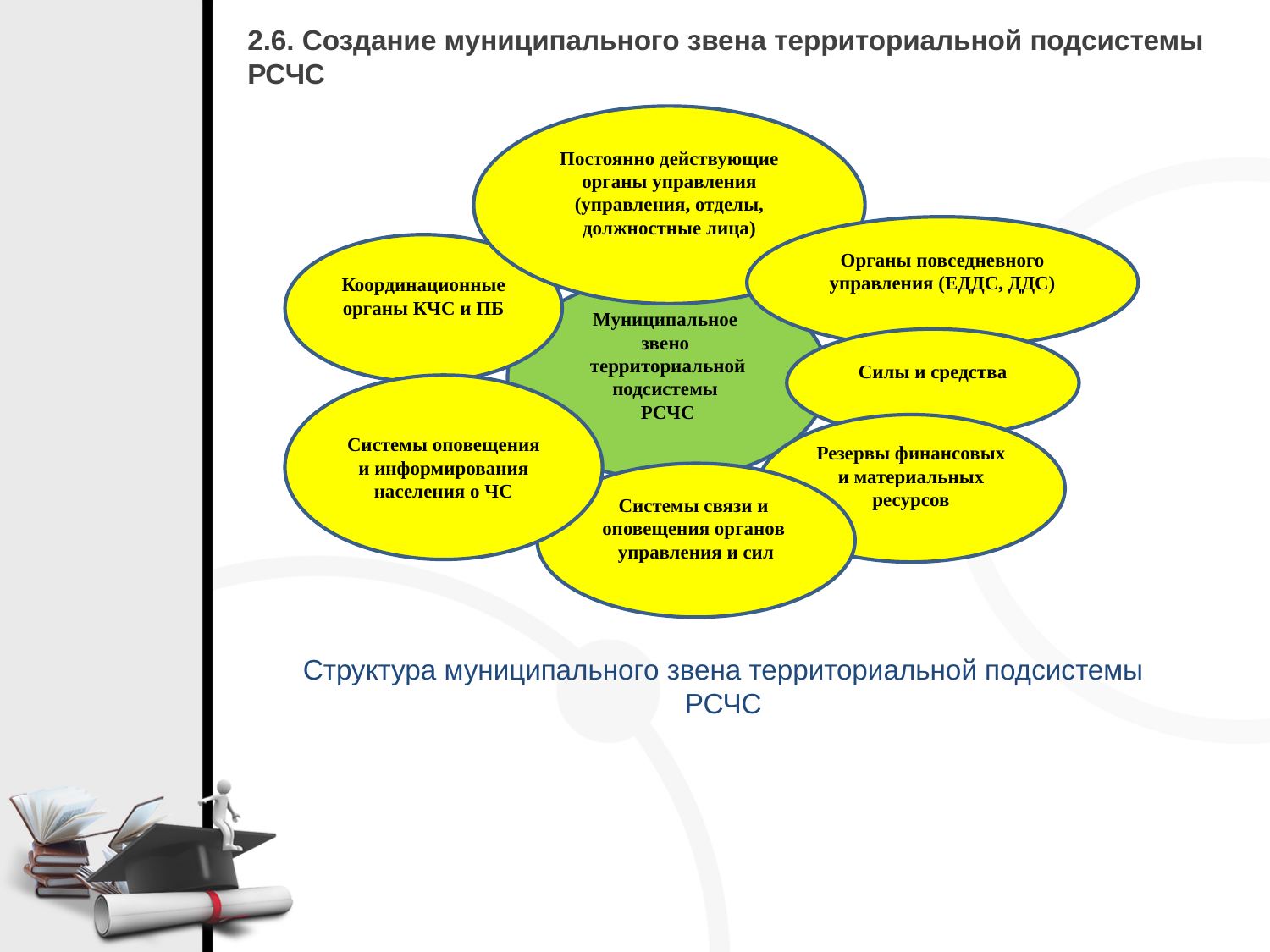

2.6. Создание муниципального звена территориальной подсистемы РСЧС
Постоянно действующие органы управления (управления, отделы, должностные лица)

Органы повседневного управления (ЕДДС, ДДС)

Координационные органы КЧС и ПБ

Муниципальное
звено
территориальной подсистемы
РСЧС

Силы и средства

Системы оповещения и информирования населения о ЧС
Резервы финансовых и материальных ресурсов

Системы связи и
оповещения органов
управления и сил

Структура муниципального звена территориальной подсистемы РСЧС